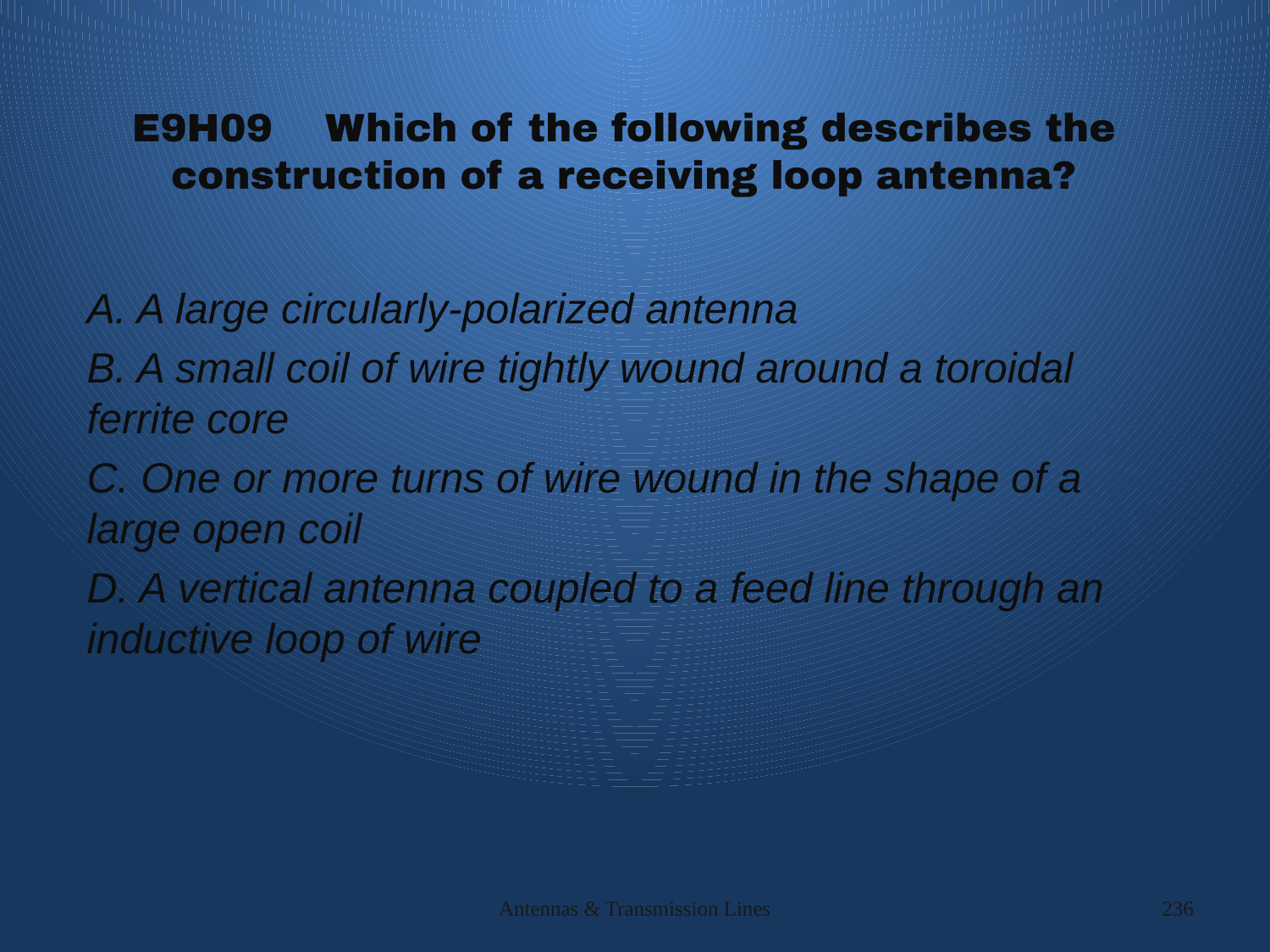

# E9H09    Which of the following describes the construction of a receiving loop antenna?
A. A large circularly-polarized antenna
B. A small coil of wire tightly wound around a toroidal ferrite core
C. One or more turns of wire wound in the shape of a large open coil
D. A vertical antenna coupled to a feed line through an inductive loop of wire
Antennas & Transmission Lines
236